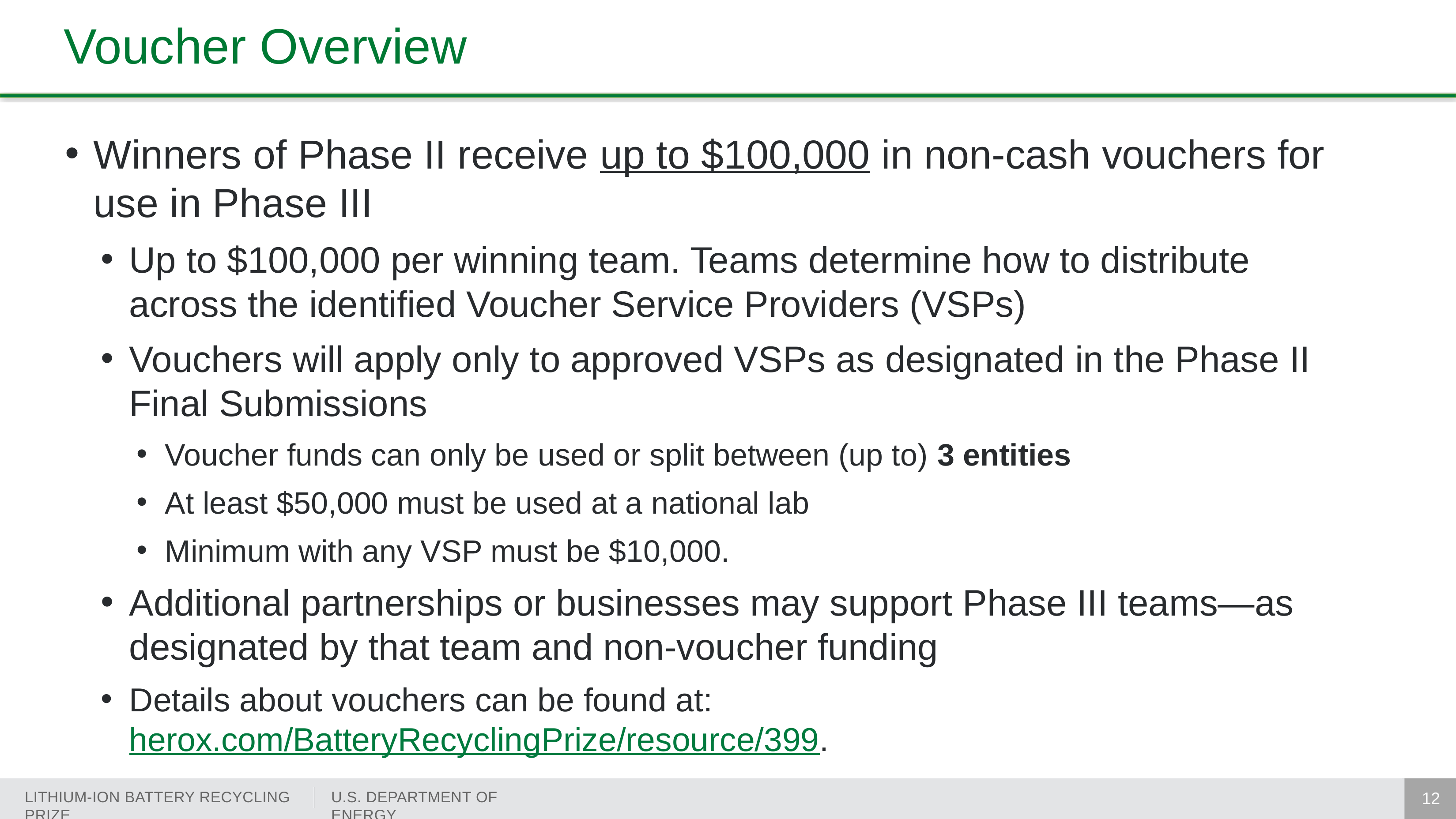

# Voucher Overview
Winners of Phase II receive up to $100,000 in non-cash vouchers for use in Phase III
Up to $100,000 per winning team. Teams determine how to distribute across the identified Voucher Service Providers (VSPs)
Vouchers will apply only to approved VSPs as designated in the Phase II Final Submissions
Voucher funds can only be used or split between (up to) 3 entities
At least $50,000 must be used at a national lab
Minimum with any VSP must be $10,000.
Additional partnerships or businesses may support Phase III teams—as designated by that team and non-voucher funding
Details about vouchers can be found at: herox.com/BatteryRecyclingPrize/resource/399.
12